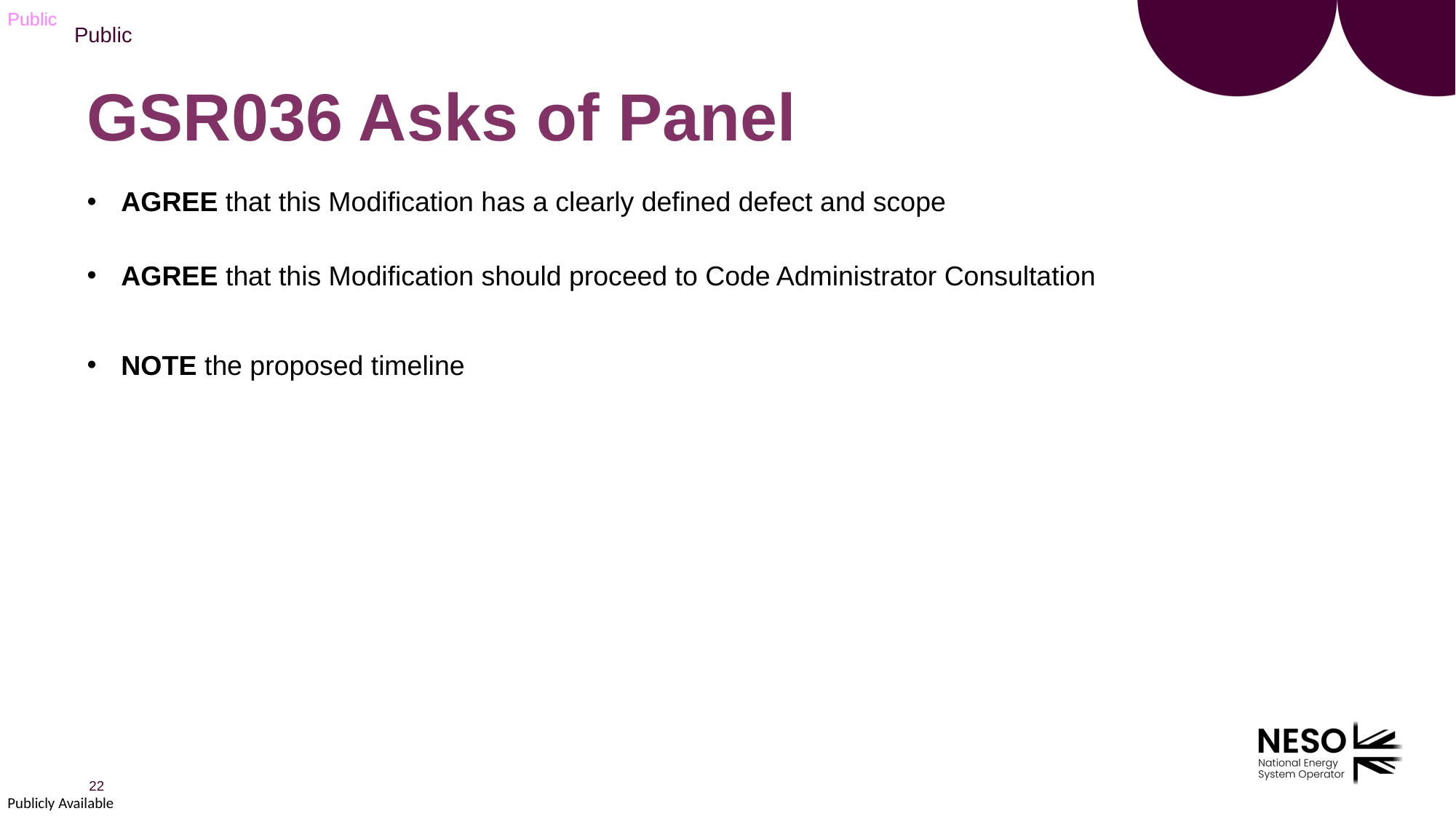

# GSR036 Asks of Panel
AGREE that this Modification has a clearly defined defect and scope​
​
AGREE that this Modification should proceed to Code Administrator Consultation

NOTE the proposed timeline